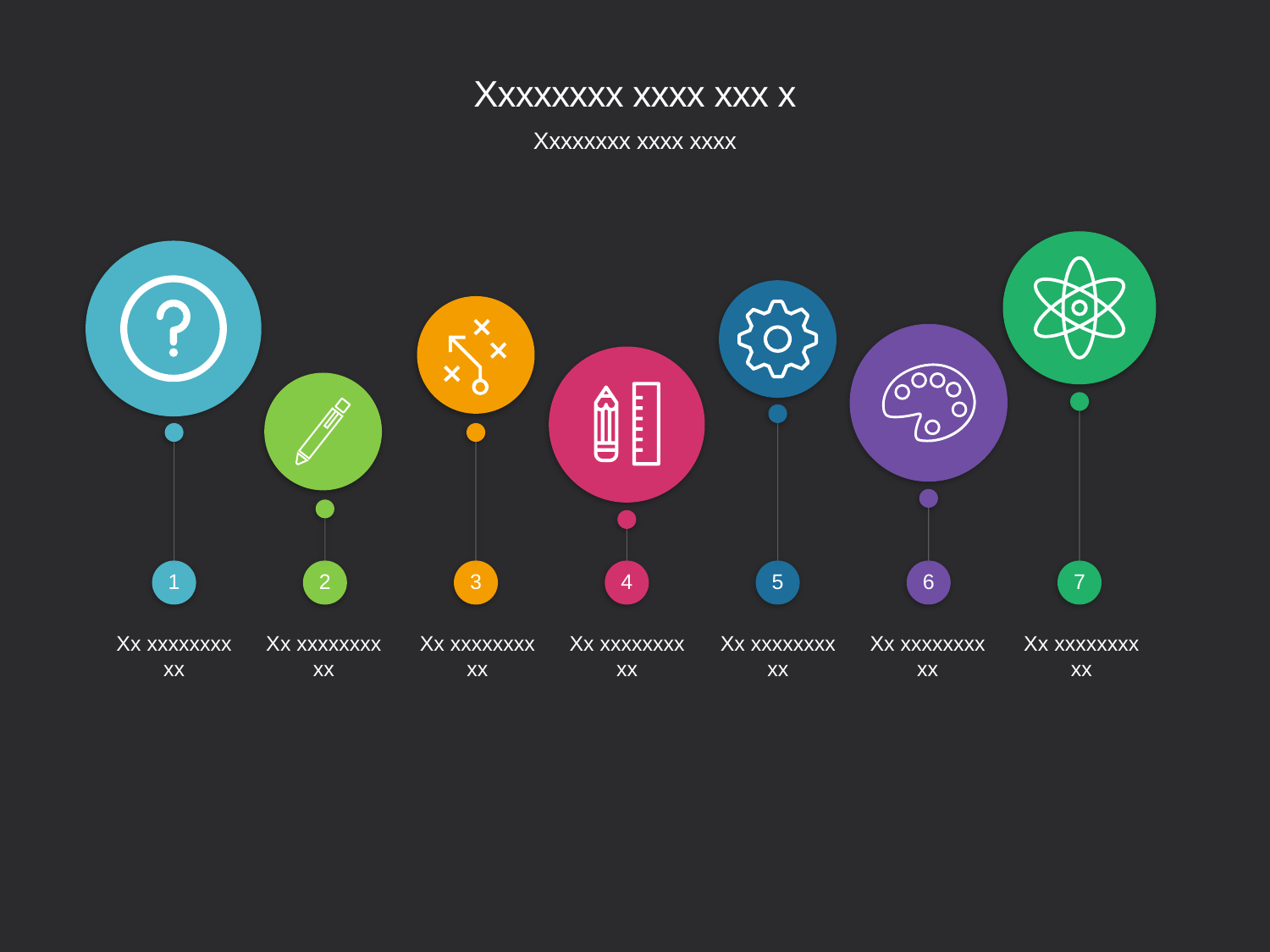

# Xxxxxxxx xxxx xxx x
Xxxxxxxx xxxx xxxx

1
2
3
4
5
6
7
Xx xxxxxxxx xx
Xx xxxxxxxx xx
Xx xxxxxxxx xx
Xx xxxxxxxx xx
Xx xxxxxxxx xx
Xx xxxxxxxx xx
Xx xxxxxxxx xx